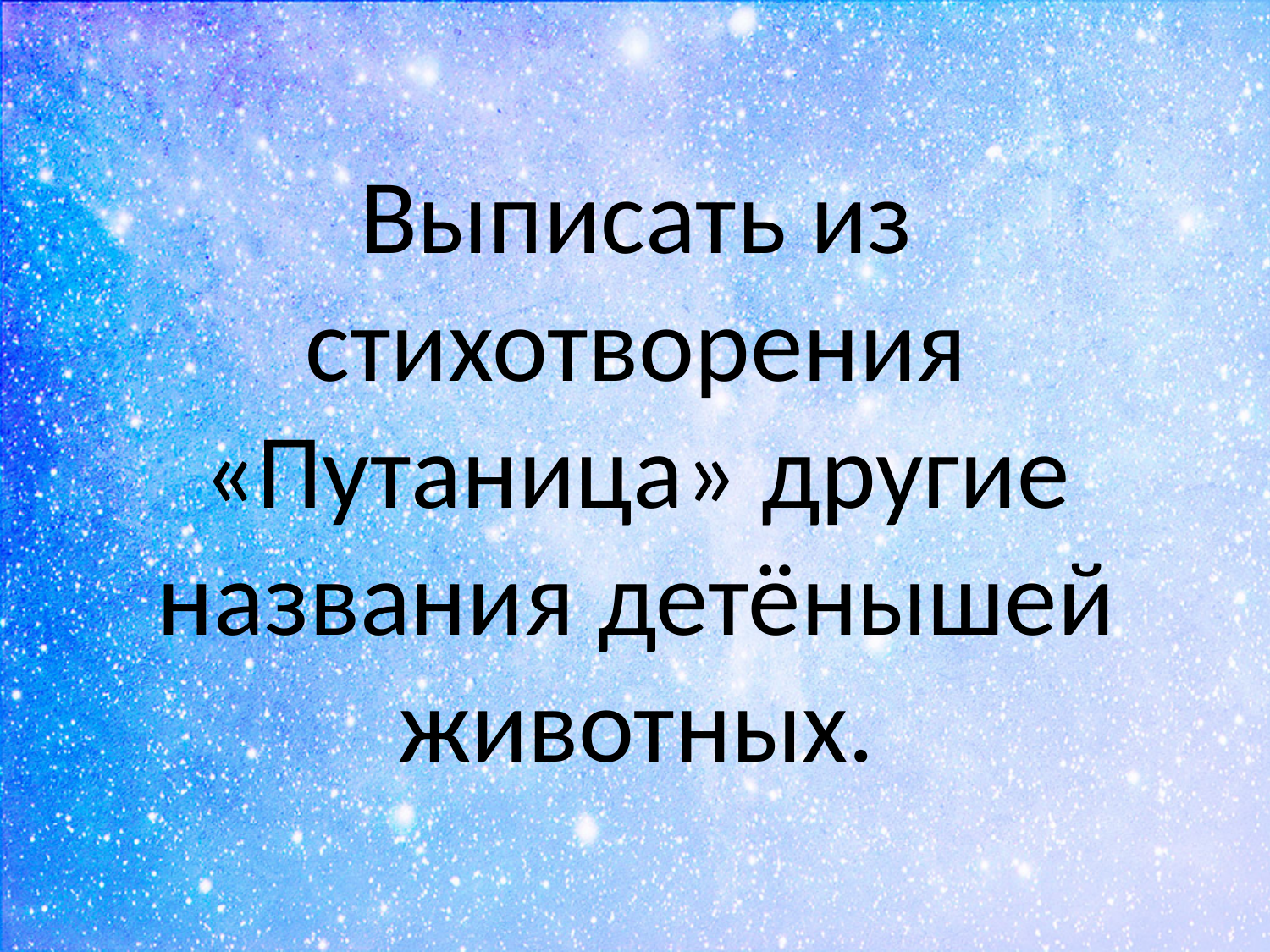

# Выписать из стихотворения «Путаница» другие названия детёнышей животных.